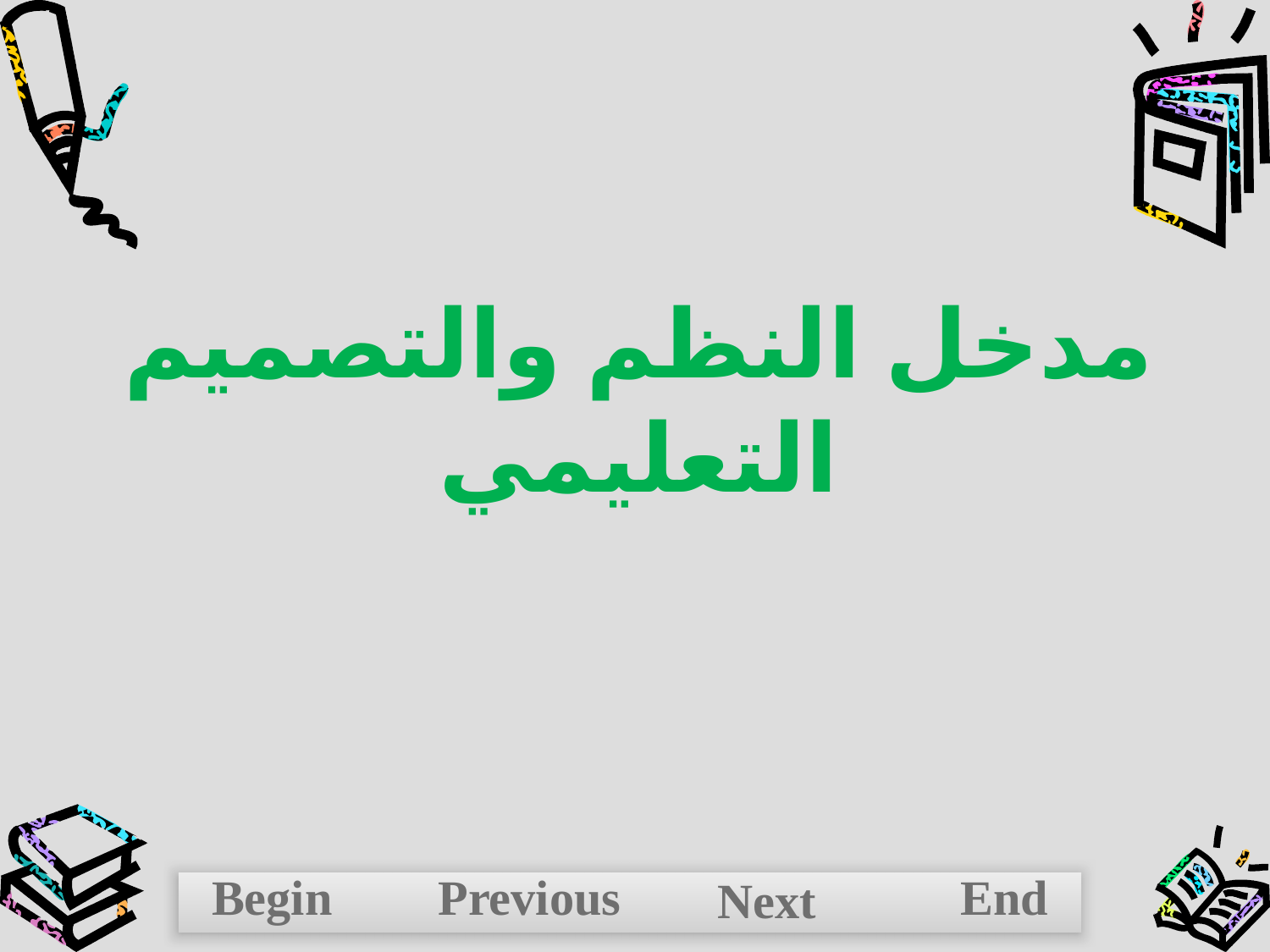

# مدخل النظم والتصميم التعليمي
Begin
Previous
End
Next